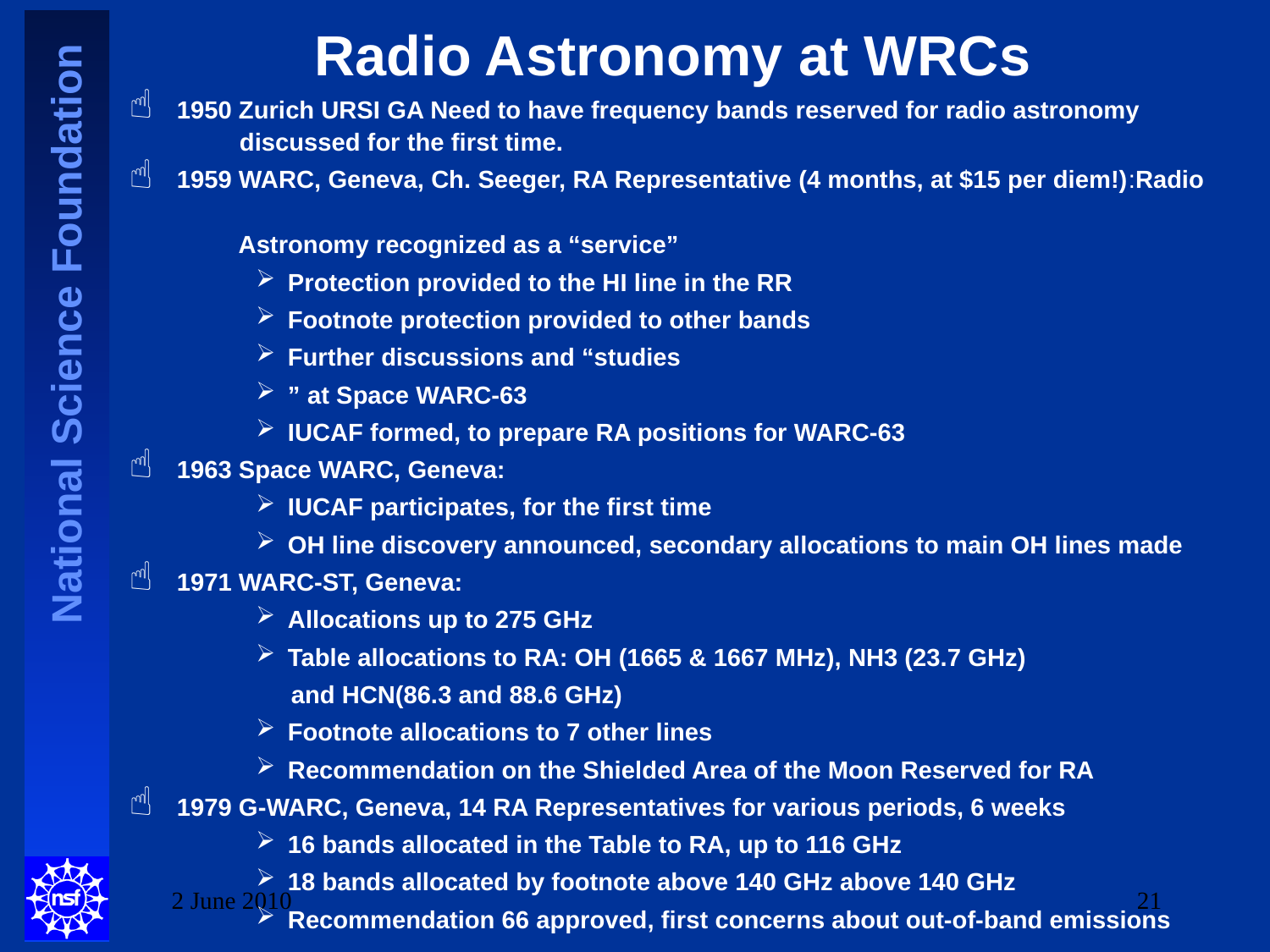

# Radio Astronomy at WRCs
1950 Zurich URSI GA Need to have frequency bands reserved for radio astronomy
         discussed for the first time.
1959 WARC, Geneva, Ch. Seeger, RA Representative (4 months, at $15 per diem!):Radio
         Astronomy recognized as a “service”
Protection provided to the HI line in the RR
Footnote protection provided to other bands
Further discussions and “studies
” at Space WARC-63
IUCAF formed, to prepare RA positions for WARC-63
1963 Space WARC, Geneva:
IUCAF participates, for the first time
OH line discovery announced, secondary allocations to main OH lines made
1971 WARC-ST, Geneva:
Allocations up to 275 GHz
Table allocations to RA: OH (1665 & 1667 MHz), NH3 (23.7 GHz)
     and HCN(86.3 and 88.6 GHz)
Footnote allocations to 7 other lines
Recommendation on the Shielded Area of the Moon Reserved for RA
1979 G-WARC, Geneva, 14 RA Representatives for various periods, 6 weeks
16 bands allocated in the Table to RA, up to 116 GHz
18 bands allocated by footnote above 140 GHz above 140 GHz
Recommendation 66 approved, first concerns about out-of-band emissions
2 June 2010
21